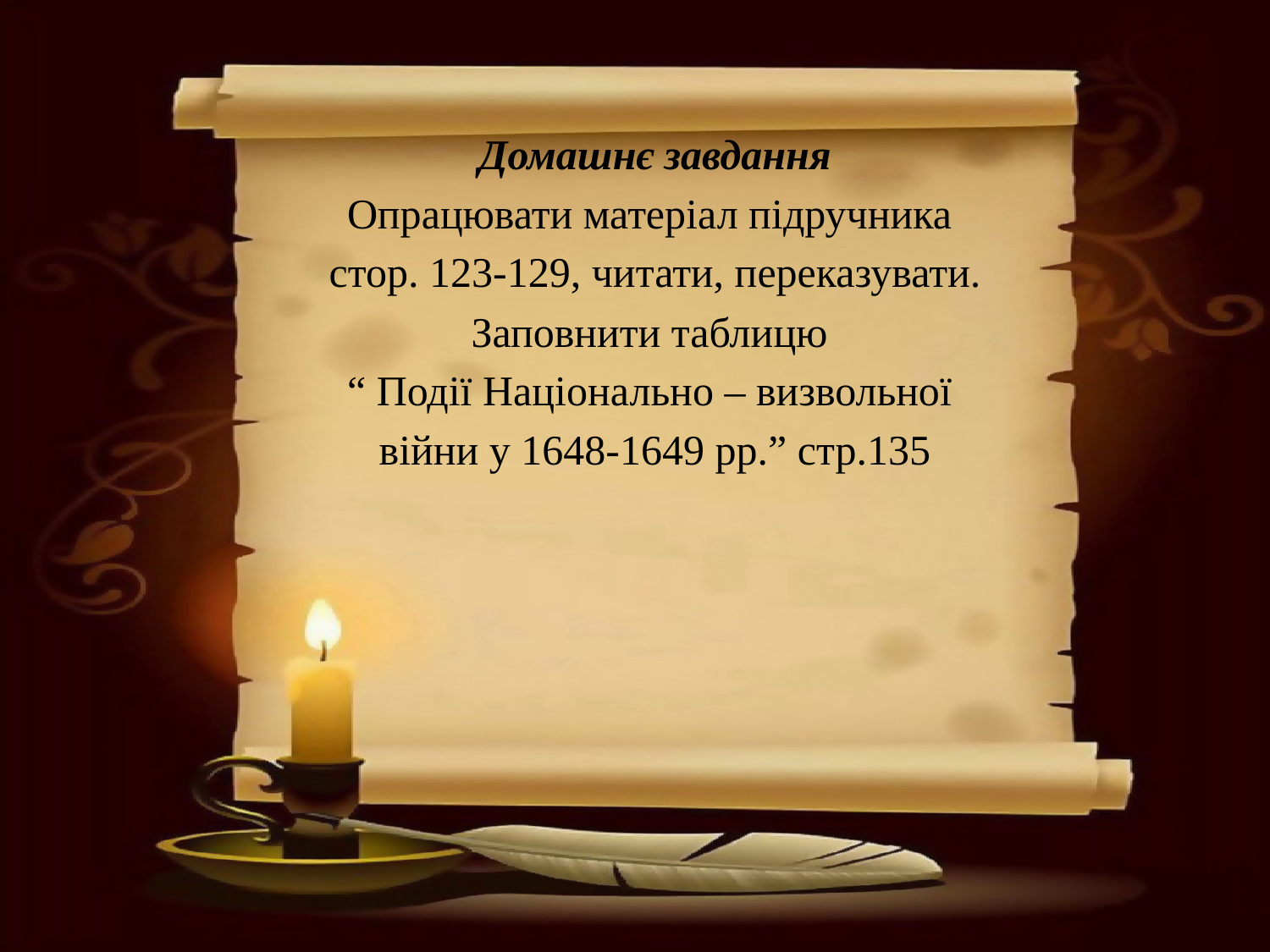

Домашнє завдання
Опрацювати матеріал підручника
стор. 123-129, читати, переказувати.
Заповнити таблицю
“ Події Національно – визвольної
війни у 1648-1649 рр.” стр.135